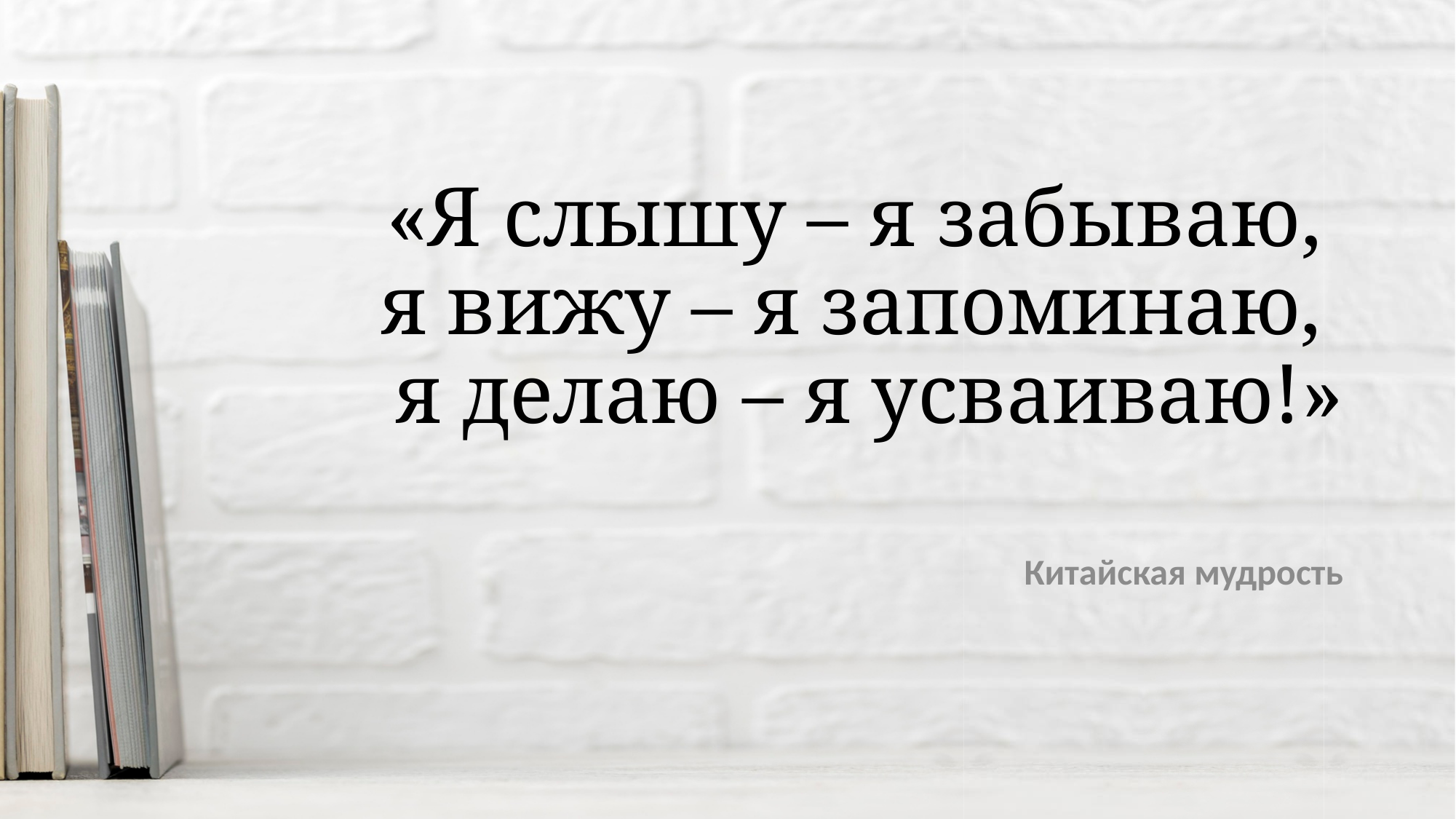

# «Я слышу – я забываю, я вижу – я запоминаю, я делаю – я усваиваю!»
Китайская мудрость